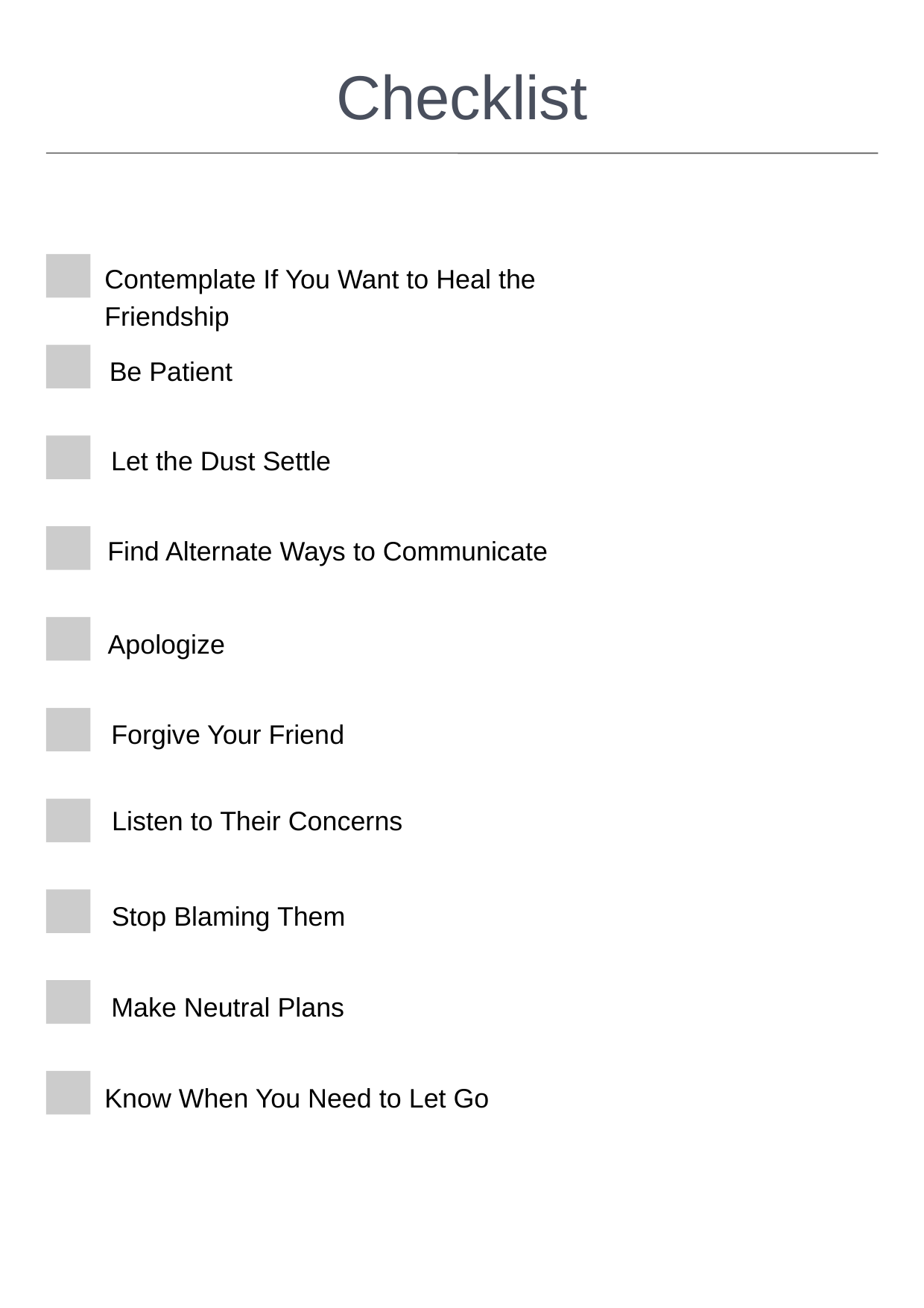

Checklist

Contemplate If You Want to Heal the Friendship

Be Patient

Let the Dust Settle

Find Alternate Ways to Communicate

Apologize

Forgive Your Friend
Listen to Their Concerns

Stop Blaming Them

Make Neutral Plans

Know When You Need to Let Go